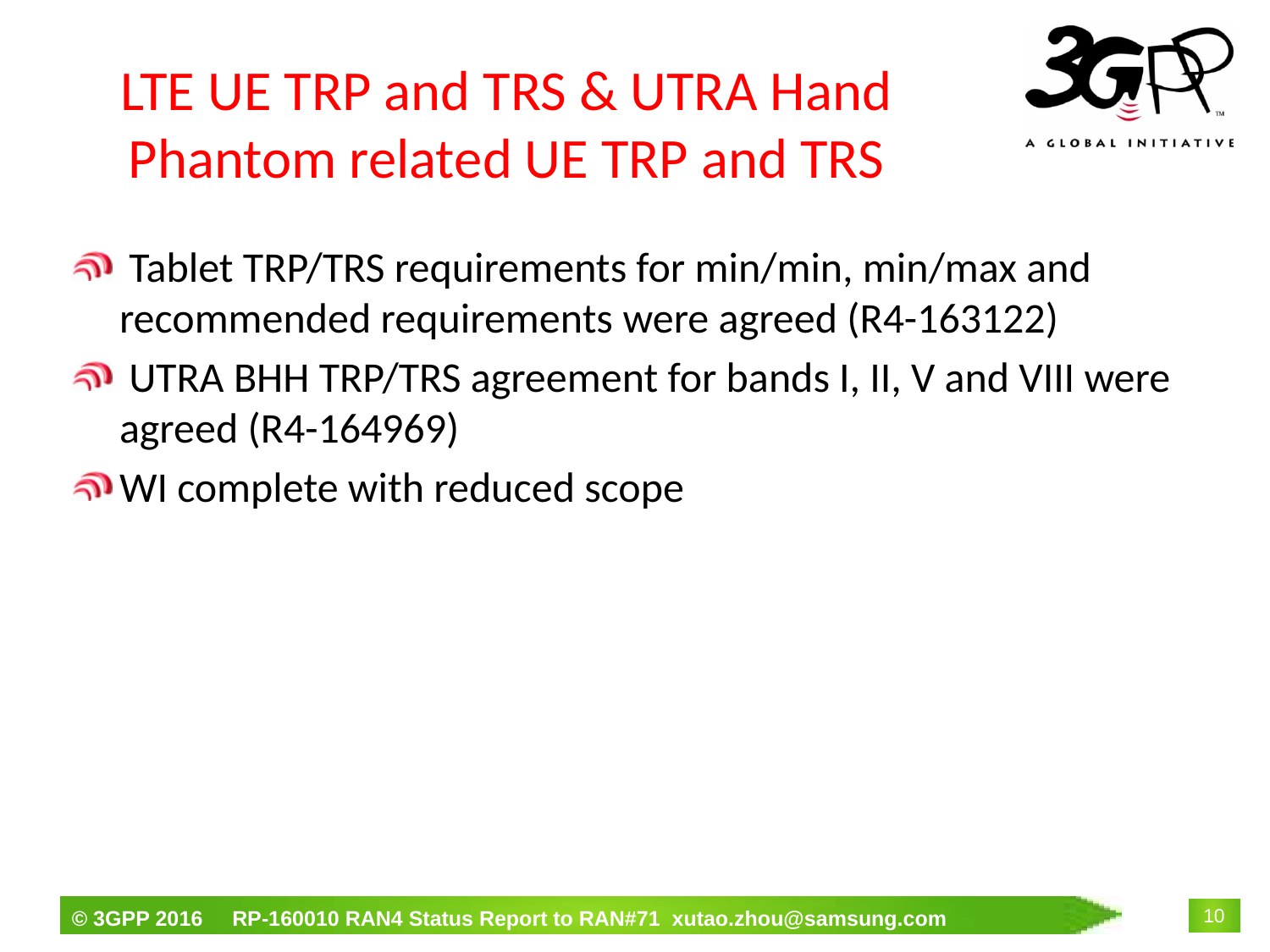

# LTE UE TRP and TRS & UTRA Hand Phantom related UE TRP and TRS
 Tablet TRP/TRS requirements for min/min, min/max and recommended requirements were agreed (R4-163122)
 UTRA BHH TRP/TRS agreement for bands I, II, V and VIII were agreed (R4-164969)
WI complete with reduced scope